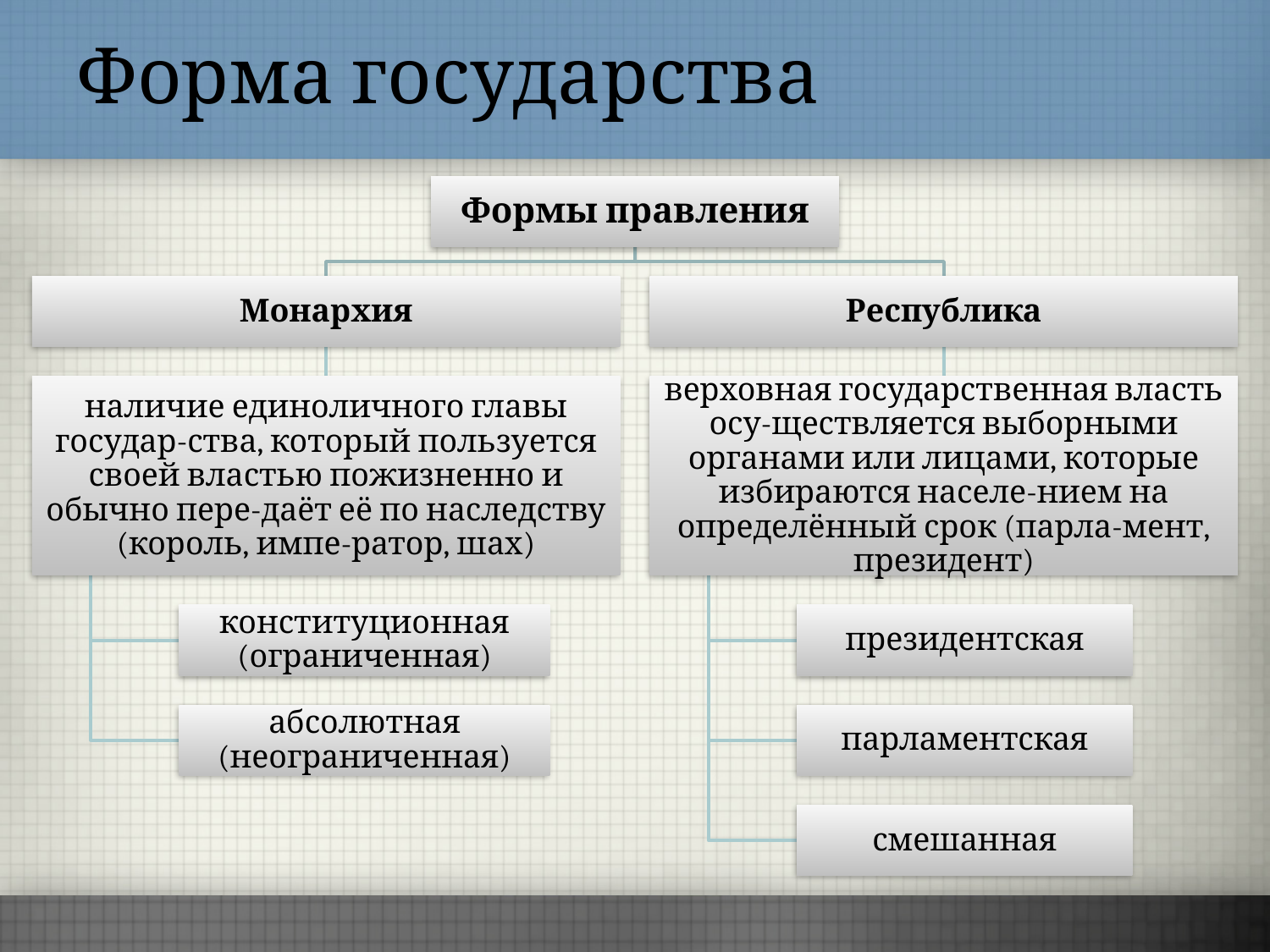

# Форма государства
Формы правления
Монархия
наличие единоличного главы государ-ства, который пользуется своей властью пожизненно и обычно пере-даёт её по наследству (король, импе-ратор, шах)
конституционная (ограниченная)
абсолютная (неограниченная)
Республика
верховная государственная власть осу-ществляется выборными органами или лицами, которые избираются населе-нием на определённый срок (парла-мент, президент)
президентская
парламентская
смешанная